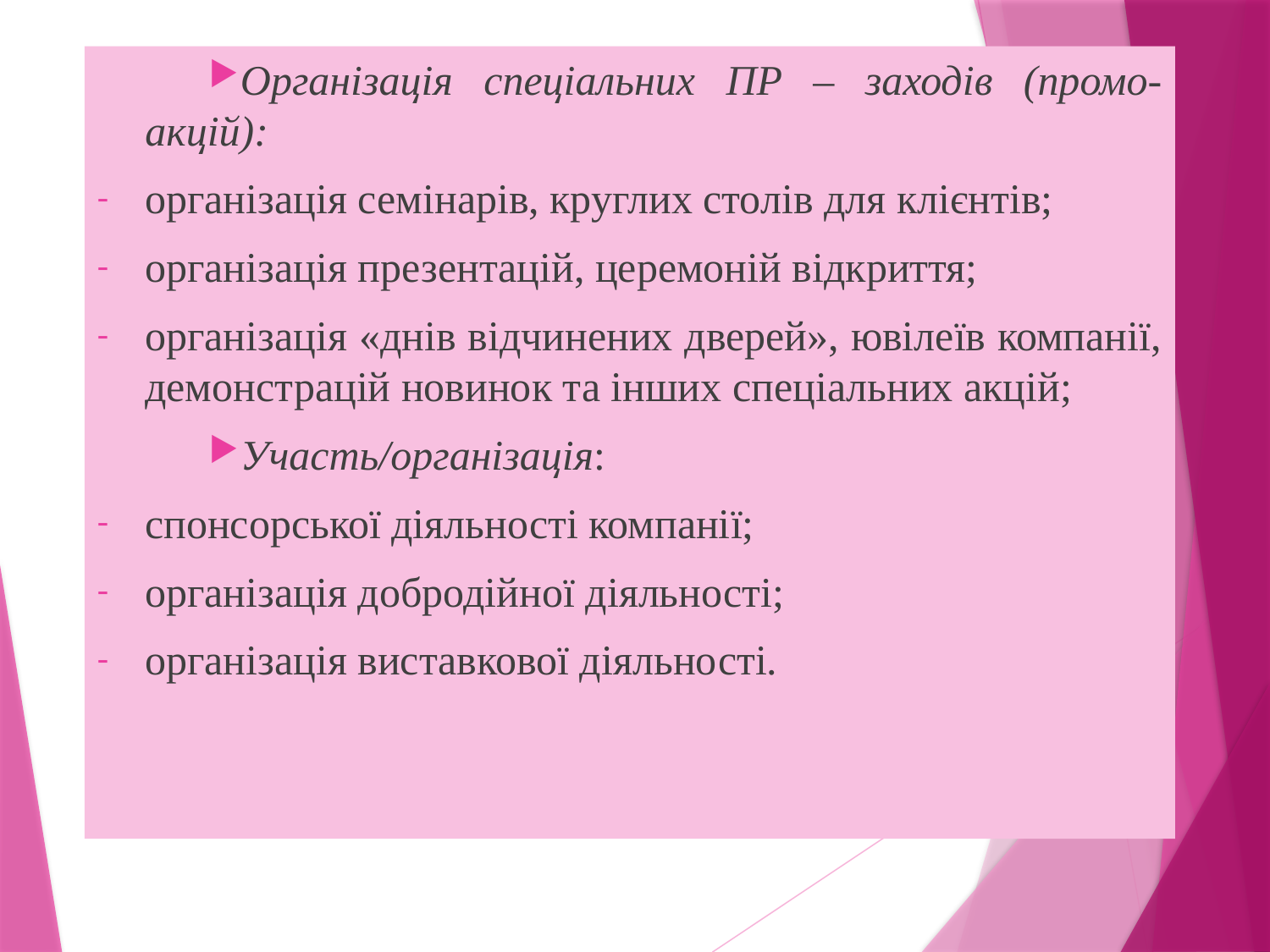

Організація спеціальних ПР – заходів (промо-акцій):
організація семінарів, круглих столів для клієнтів;
організація презентацій, церемоній відкриття;
організація «днів відчинених дверей», ювілеїв компанії, демонстрацій новинок та інших спеціальних акцій;
Участь/організація:
спонсорської діяльності компанії;
організація добродійної діяльності;
організація виставкової діяльності.